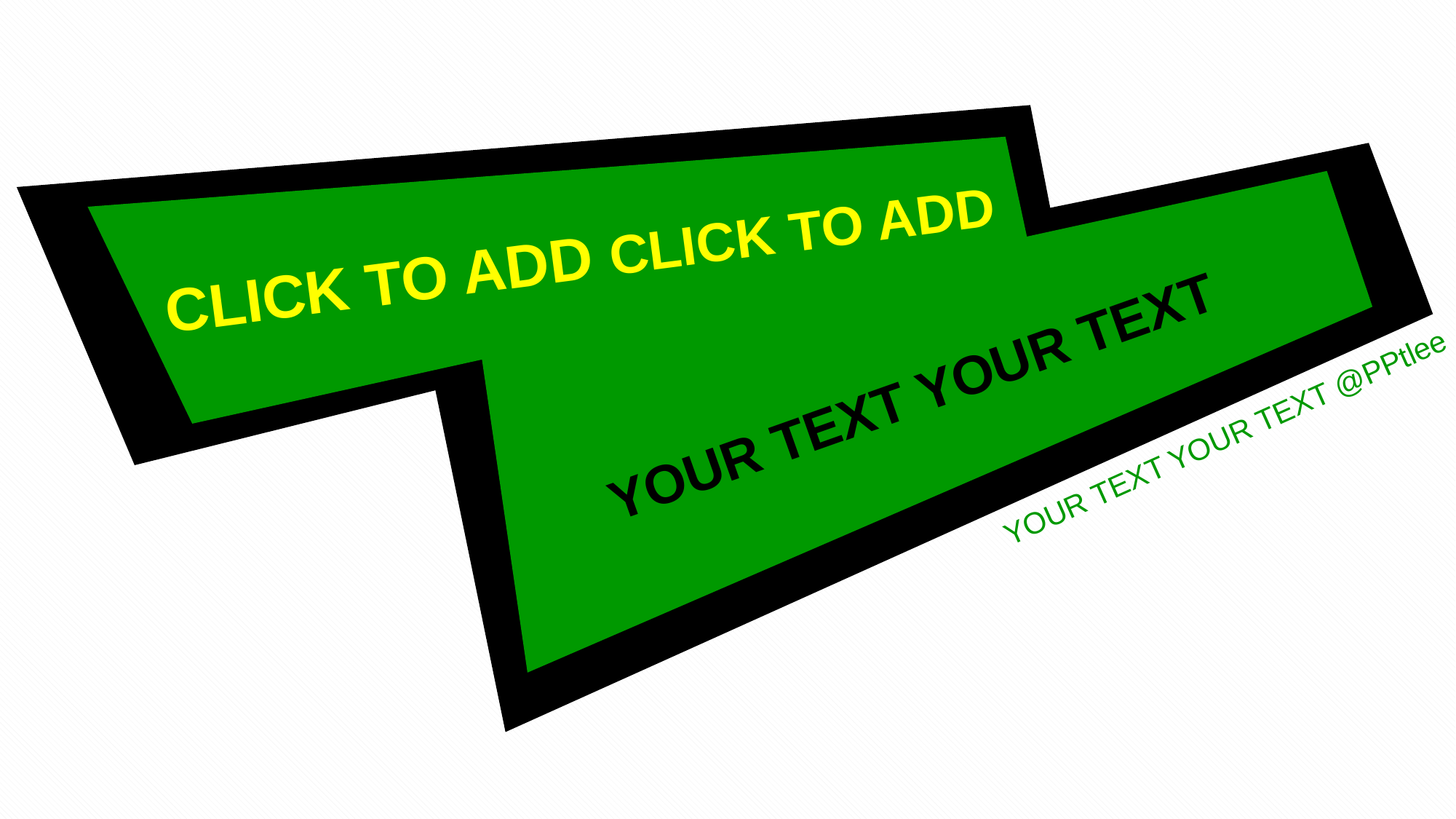

CLICK TO ADD CLICK TO ADD
YOUR TEXT YOUR TEXT
YOUR TEXT YOUR TEXT @PPtlee